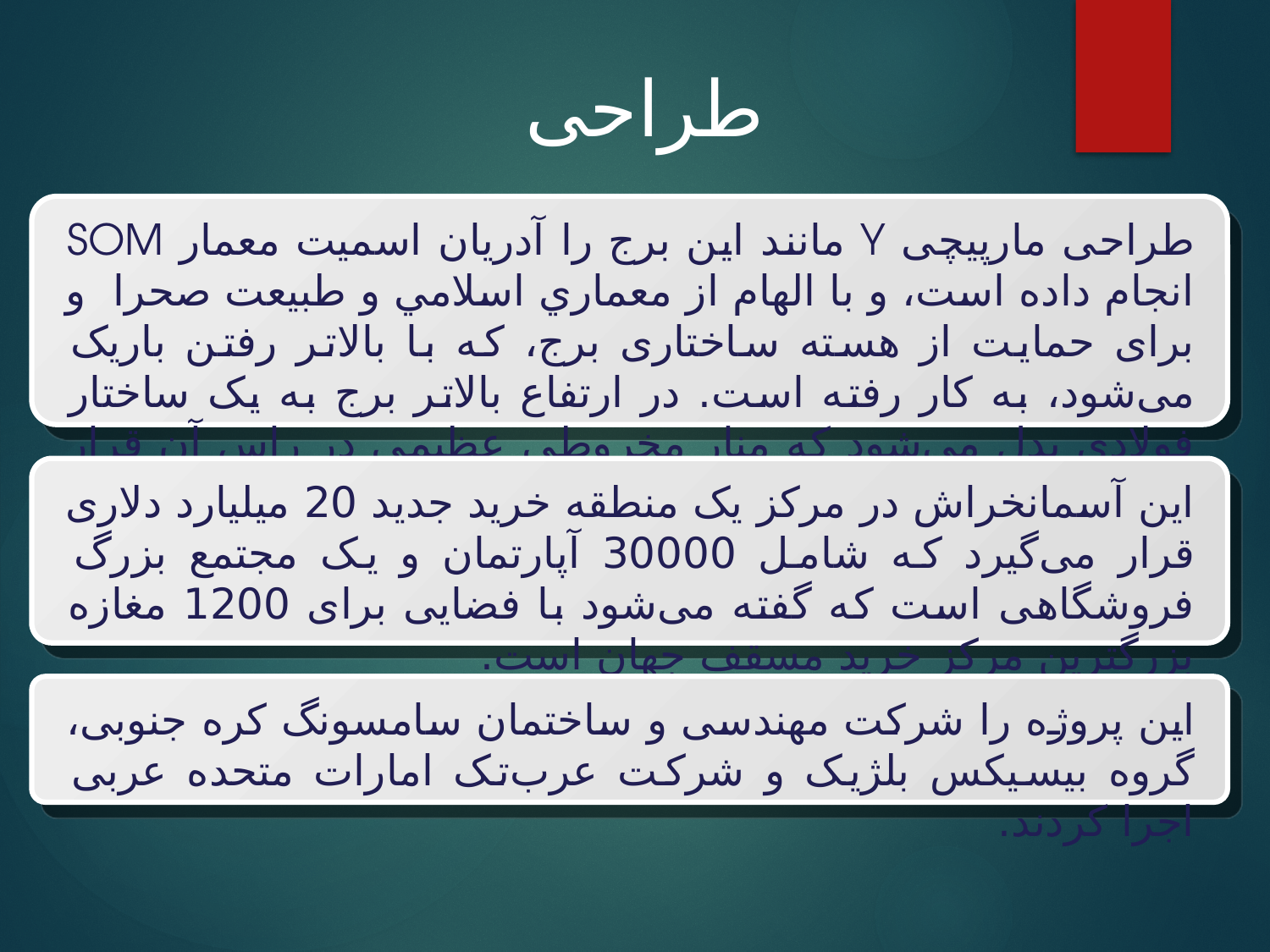

طراحی

طراحی مارپیچی Y مانند این برج را آدریان اسمیت معمار SOM انجام داده است، و با الهام از معماري اسلامي و طبيعت صحرا  و برای حمایت از هسته ساختاری برج، که با بالاتر رفتن باریک می‌شود، به کار رفته است. در ارتفاع بالاتر برج به یک ساختار فولادی بدل می‌شود که منار مخروطی عظیمی در راس آن قرار گرفته است.

این آسمانخراش در مرکز یک منطقه خرید جدید 20 میلیارد دلاری قرار می‌گیرد که شامل 30000 آپارتمان و یک مجتمع بزرگ فروشگاهی است که گفته می‌شود با فضایی برای 1200 مغازه بزرگترین مرکز خرید مسقف جهان است.

این پروژه را شرکت مهندسی و ساختمان سامسونگ کره جنوبی، گروه بیسیکس بلژیک و شرکت عرب‌تک امارات متحده عربی اجرا کردند.